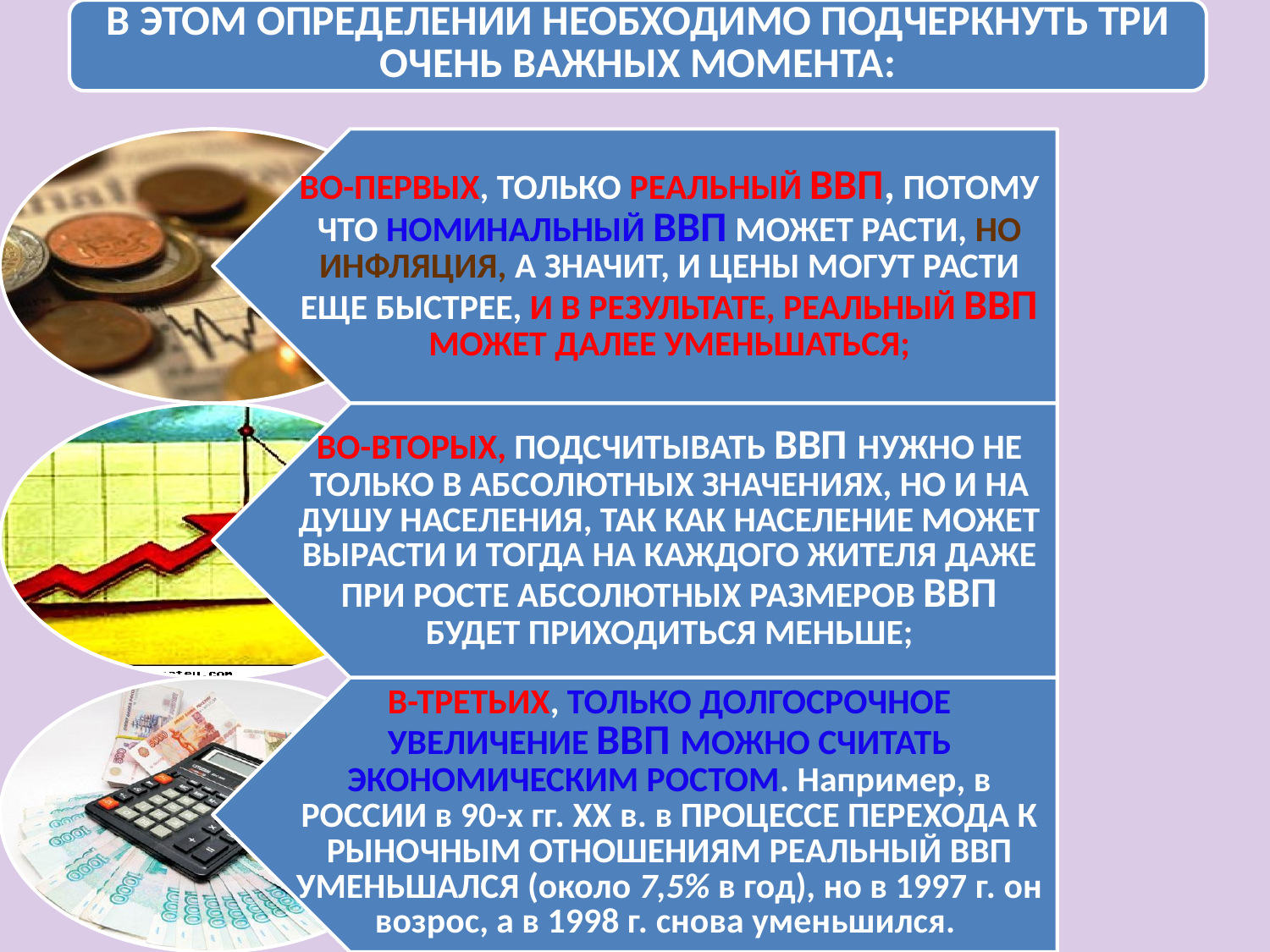

В ЭТОМ ОПРЕДЕЛЕНИИ НЕОБХОДИМО ПОДЧЕРКНУТЬ ТРИ ОЧЕНЬ ВАЖНЫХ МОМЕНТА:
ВО-ПЕРВЫХ, ТОЛЬКО РЕАЛЬНЫЙ ВВП, ПОТОМУ ЧТО НОМИНАЛЬНЫЙ ВВП МОЖЕТ РАСТИ, НО ИНФЛЯЦИЯ, А ЗНАЧИТ, И ЦЕНЫ МОГУТ РАСТИ ЕЩЕ БЫСТРЕЕ, И В РЕЗУЛЬТАТЕ, РЕАЛЬНЫЙ ВВП МОЖЕТ ДАЛЕЕ УМЕНЬШАТЬСЯ;
ВО-ВТОРЫХ, ПОДСЧИТЫВАТЬ ВВП НУЖНО НЕ ТОЛЬКО В АБСОЛЮТНЫХ ЗНАЧЕНИЯХ, НО И НА ДУШУ НАСЕЛЕНИЯ, ТАК КАК НАСЕЛЕНИЕ МОЖЕТ ВЫРАСТИ И ТОГДА НА КАЖДОГО ЖИТЕЛЯ ДАЖЕ ПРИ РОСТЕ АБСОЛЮТНЫХ РАЗМЕРОВ ВВП БУДЕТ ПРИХОДИТЬСЯ МЕНЬШЕ;
В-ТРЕТЬИХ, ТОЛЬКО ДОЛГОСРОЧНОЕ УВЕЛИЧЕНИЕ ВВП МОЖНО СЧИТАТЬ ЭКОНОМИЧЕСКИМ РОСТОМ. Например, в РОССИИ в 90-х гг. XX в. в ПРОЦЕССЕ ПЕРЕХОДА К РЫНОЧ­НЫМ ОТНОШЕНИЯМ РЕАЛЬНЫЙ ВВП УМЕНЬШАЛСЯ (около 7,5% в год), но в 1997 г. он возрос, а в 1998 г. снова уменьшился.